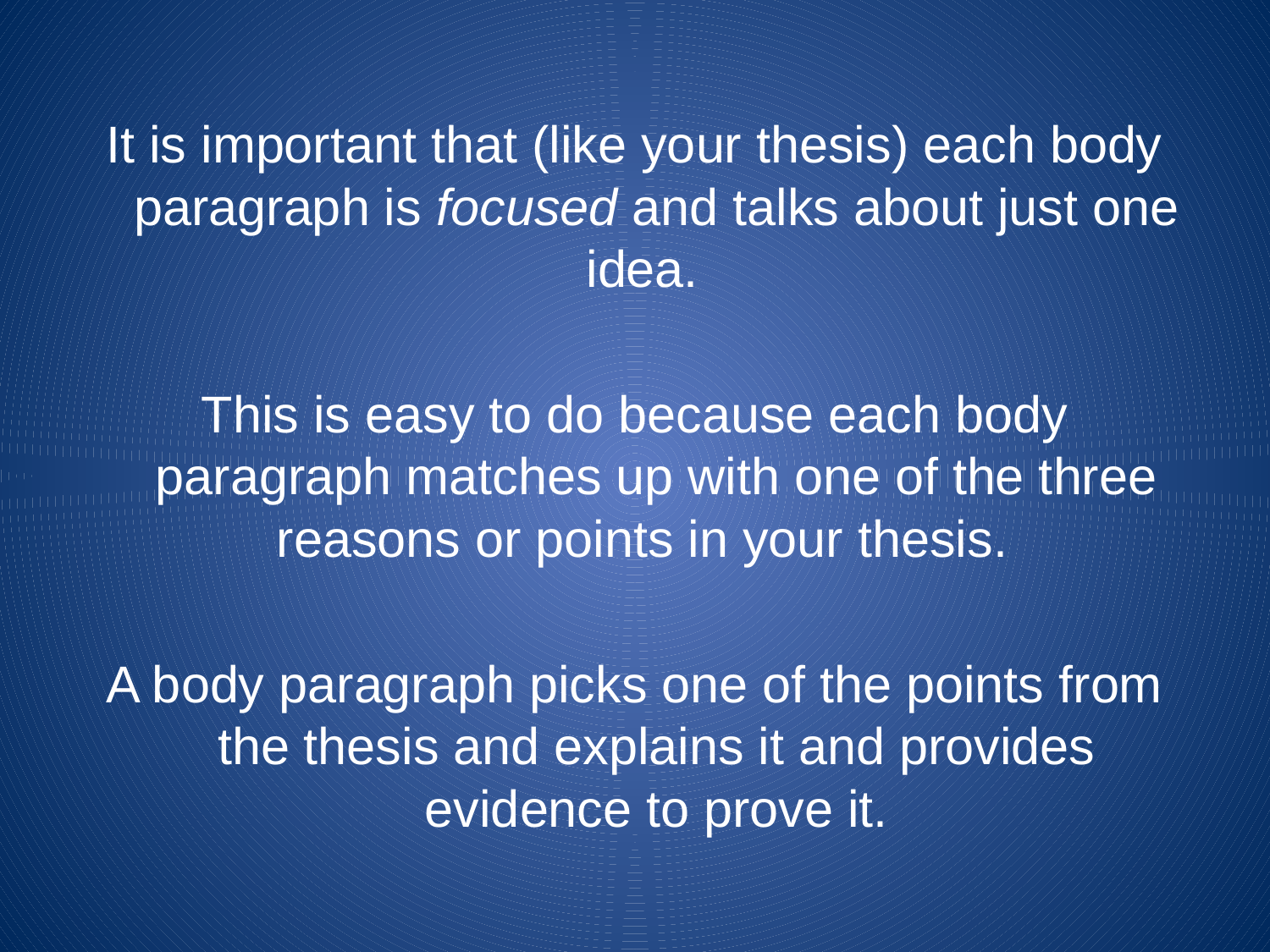

#
It is important that (like your thesis) each body paragraph is focused and talks about just one idea.

This is easy to do because each body paragraph matches up with one of the three reasons or points in your thesis.

A body paragraph picks one of the points from the thesis and explains it and provides evidence to prove it.